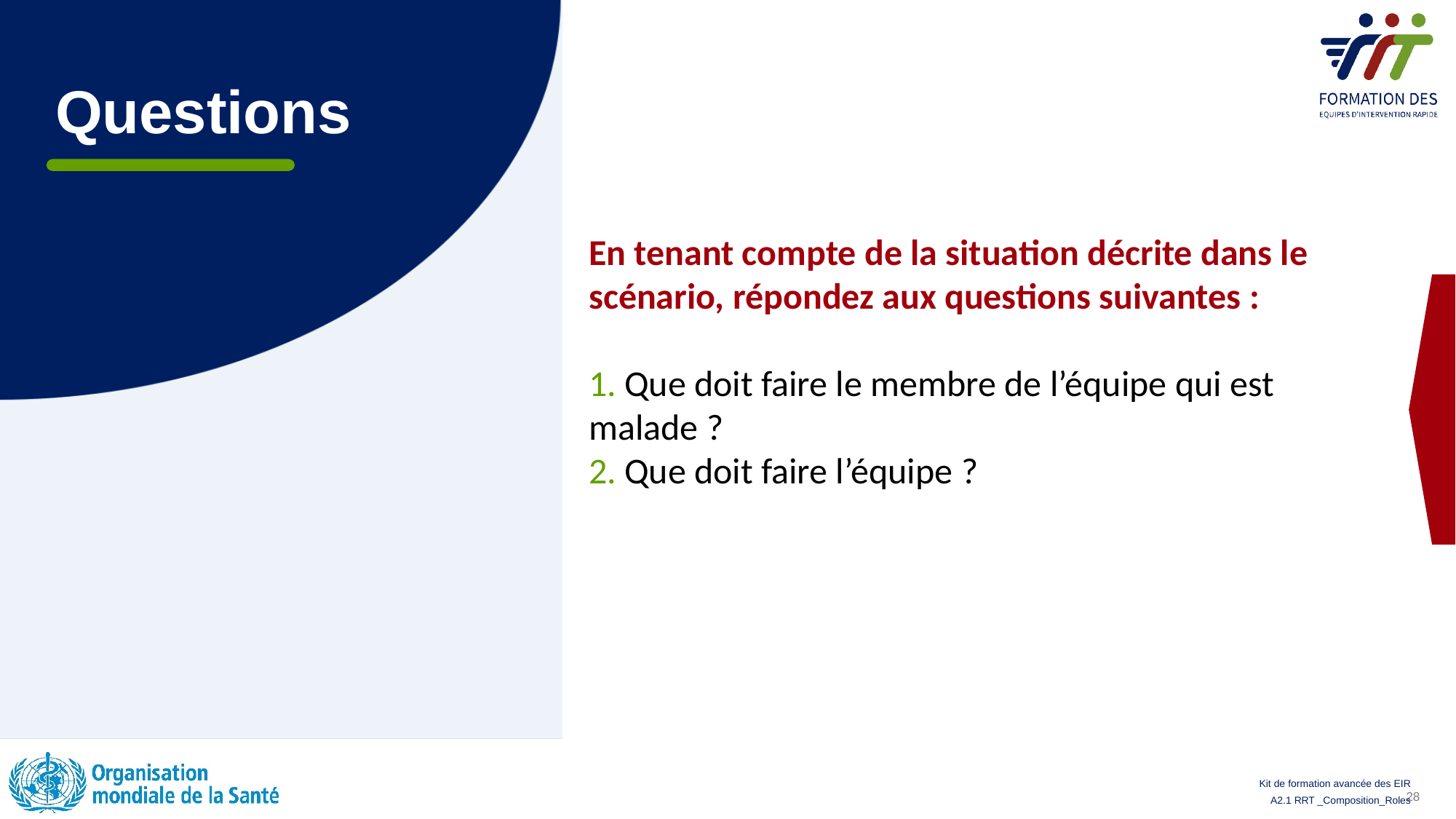

# Questions
En tenant compte de la situation décrite dans le scénario, répondez aux questions suivantes :

1. Que doit faire le membre de l’équipe qui est malade ?
2. Que doit faire l’équipe ?